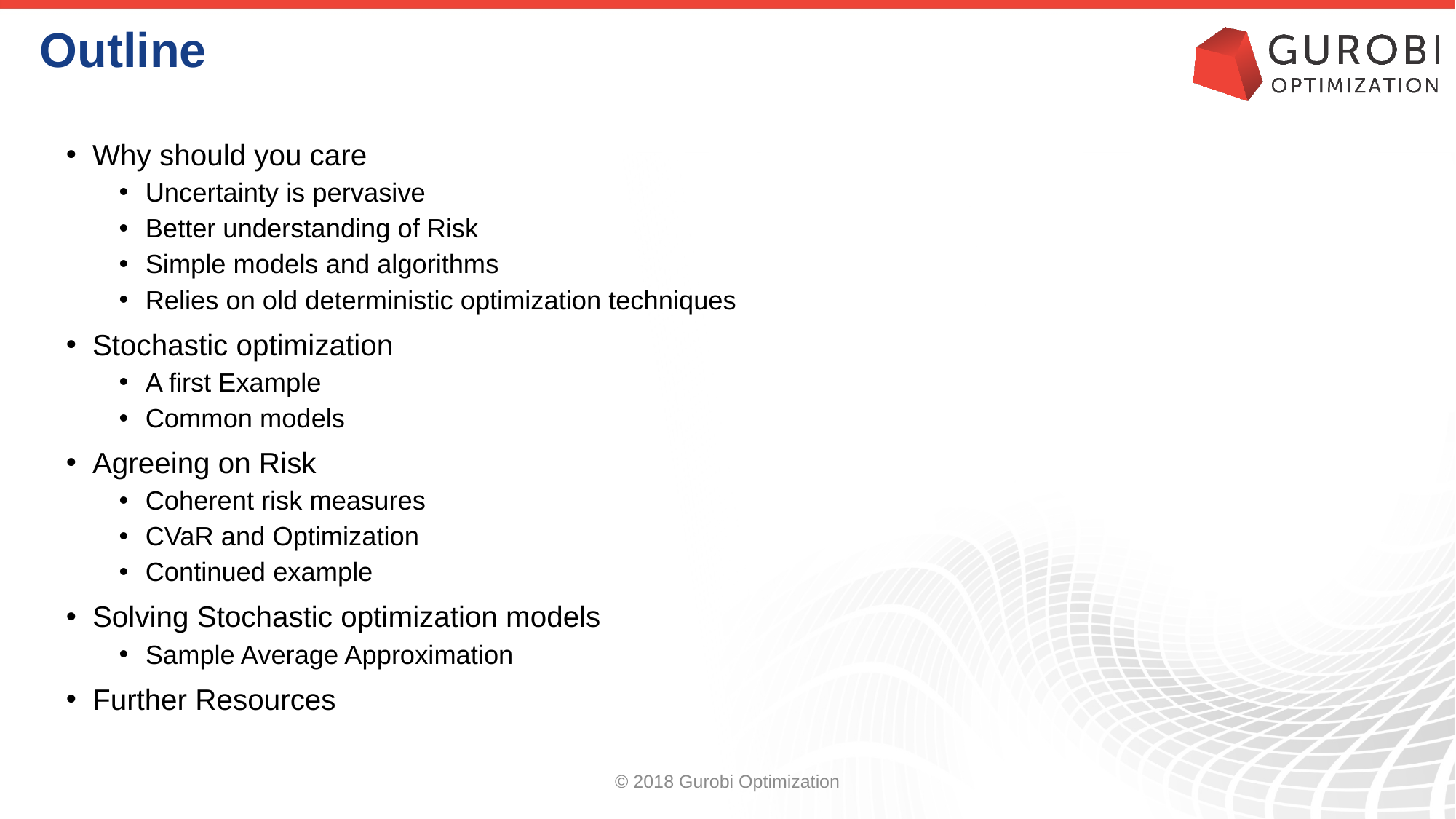

# Outline
Why should you care
Uncertainty is pervasive
Better understanding of Risk
Simple models and algorithms
Relies on old deterministic optimization techniques
Stochastic optimization
A first Example
Common models
Agreeing on Risk
Coherent risk measures
CVaR and Optimization
Continued example
Solving Stochastic optimization models
Sample Average Approximation
Further Resources
© 2018 Gurobi Optimization